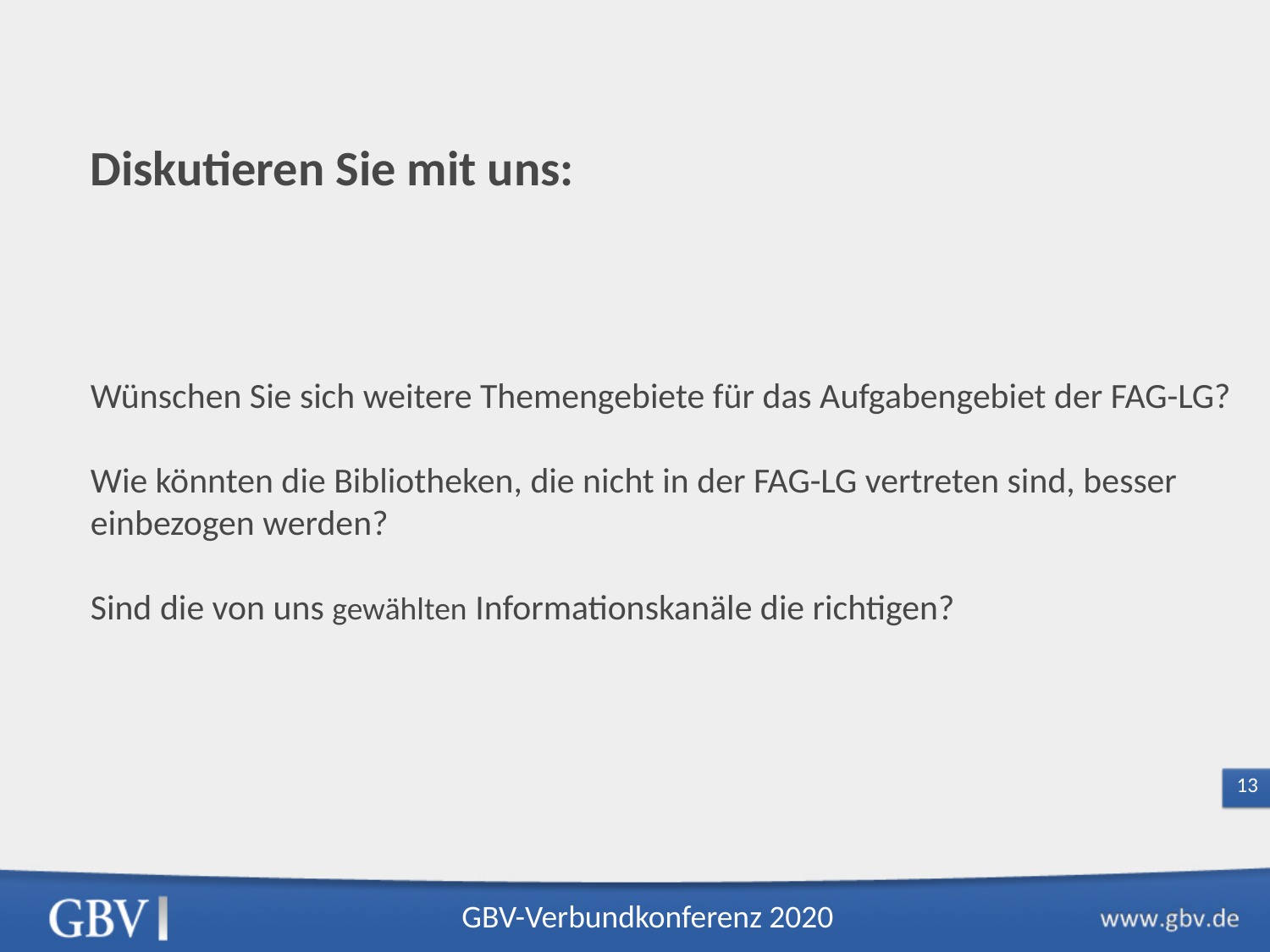

Diskutieren Sie mit uns:

Wünschen Sie sich weitere Themengebiete für das Aufgabengebiet der FAG-LG?

Wie könnten die Bibliotheken, die nicht in der FAG-LG vertreten sind, besser
einbezogen werden?

Sind die von uns gewählten Informationskanäle die richtigen?

13
GBV-Verbundkonferenz 2020